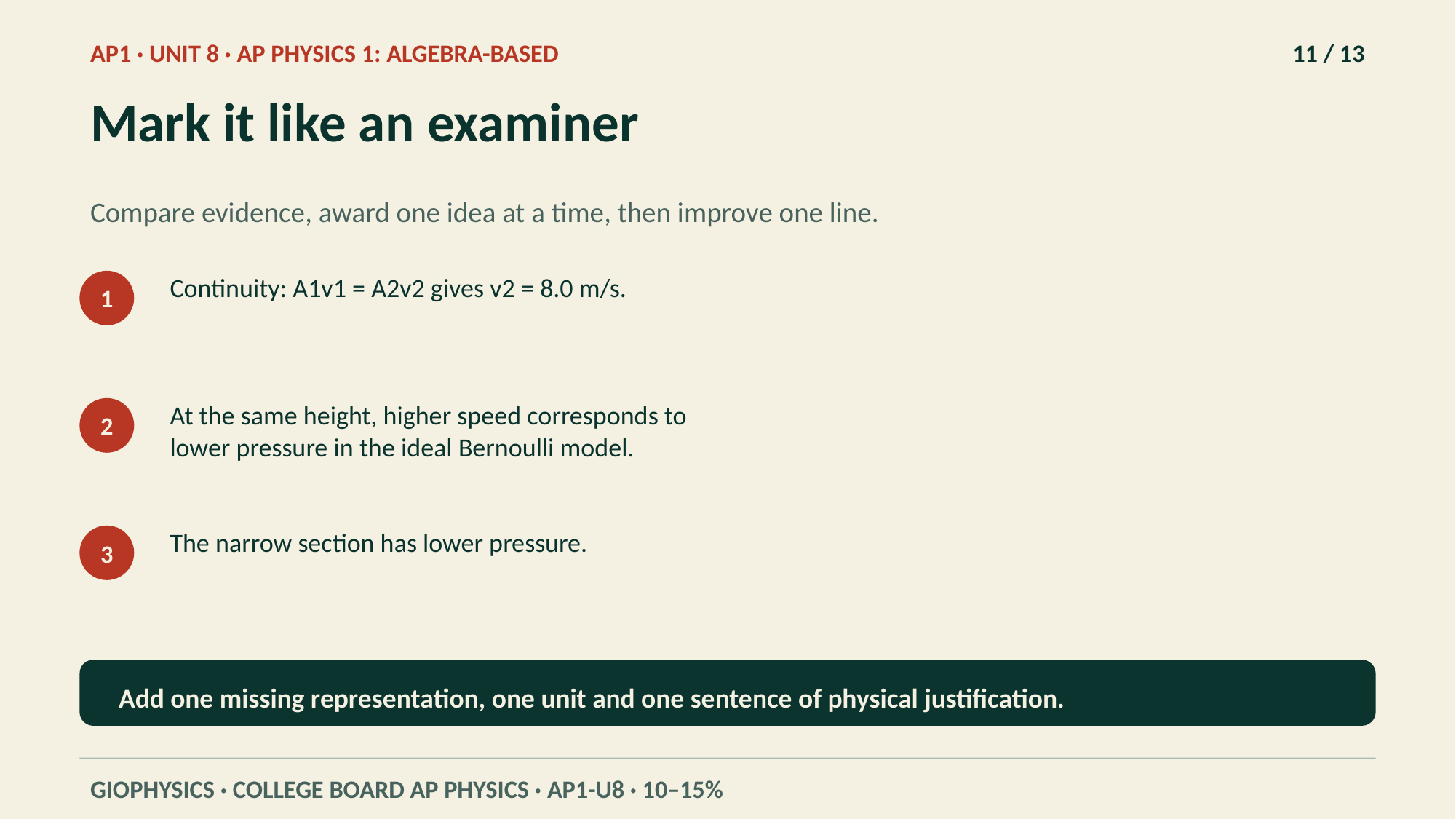

AP1 · UNIT 8 · AP PHYSICS 1: ALGEBRA-BASED
11 / 13
Mark it like an examiner
Compare evidence, award one idea at a time, then improve one line.
Continuity: A1v1 = A2v2 gives v2 = 8.0 m/s.

1
At the same height, higher speed corresponds to lower pressure in the ideal Bernoulli model.

2
The narrow section has lower pressure.

3

Add one missing representation, one unit and one sentence of physical justification.

GIOPHYSICS · COLLEGE BOARD AP PHYSICS · AP1-U8 · 10–15%